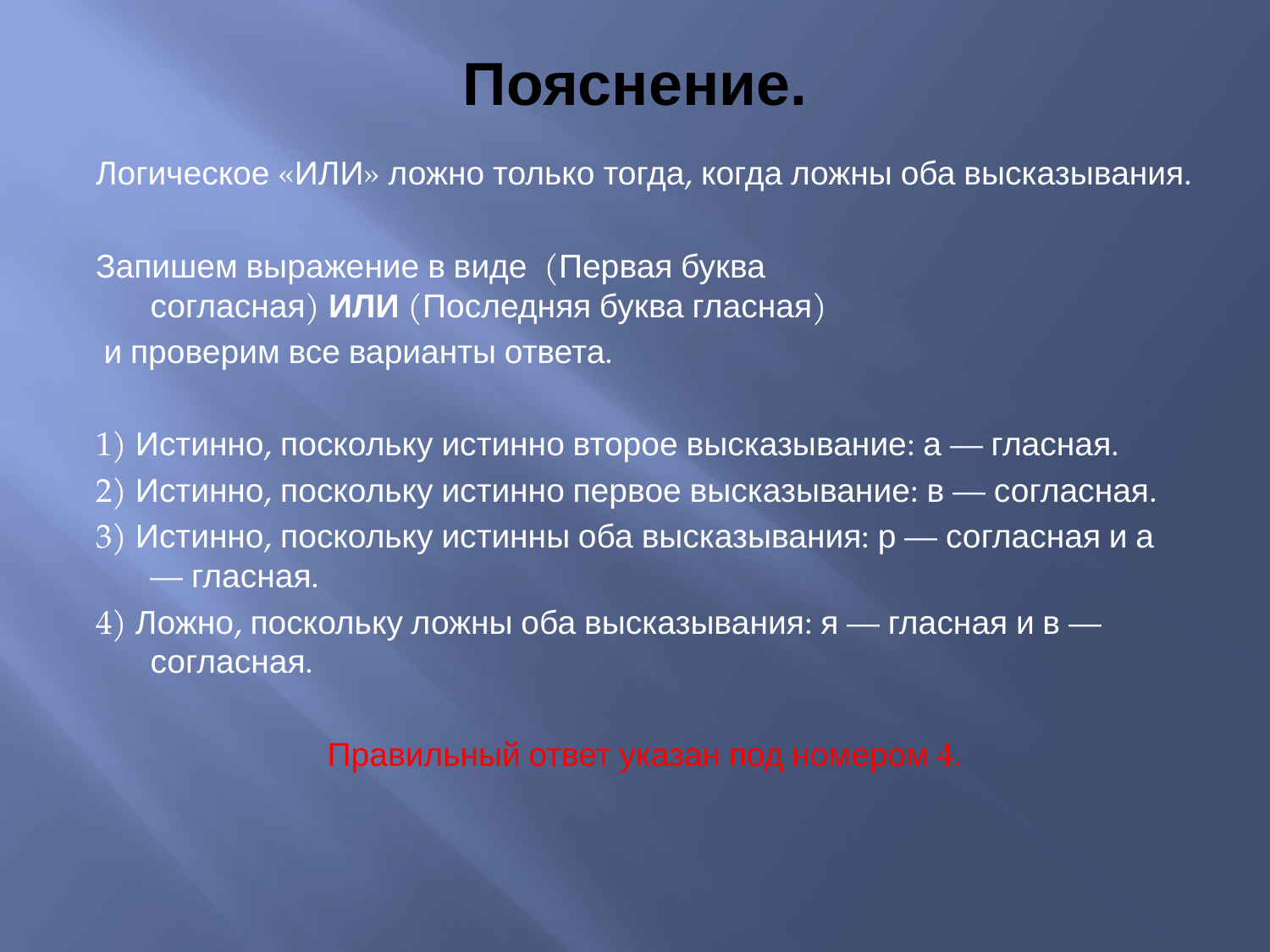

# Пояснение.
Логическое «ИЛИ» ложно только тогда, когда ложны оба высказывания.

Запишем выражение в виде  (Первая буква согласная) ИЛИ (Последняя буква гласная)
 и проверим все варианты ответа.

1) Истинно, поскольку истинно второе высказывание: а — гласная.
2) Истинно, поскольку истинно первое высказывание: в — согласная.
3) Истинно, поскольку истинны оба высказывания: р — согласная и а — гласная.
4) Ложно, поскольку ложны оба высказывания: я — гласная и в — согласная.

Правильный ответ указан под номером 4.